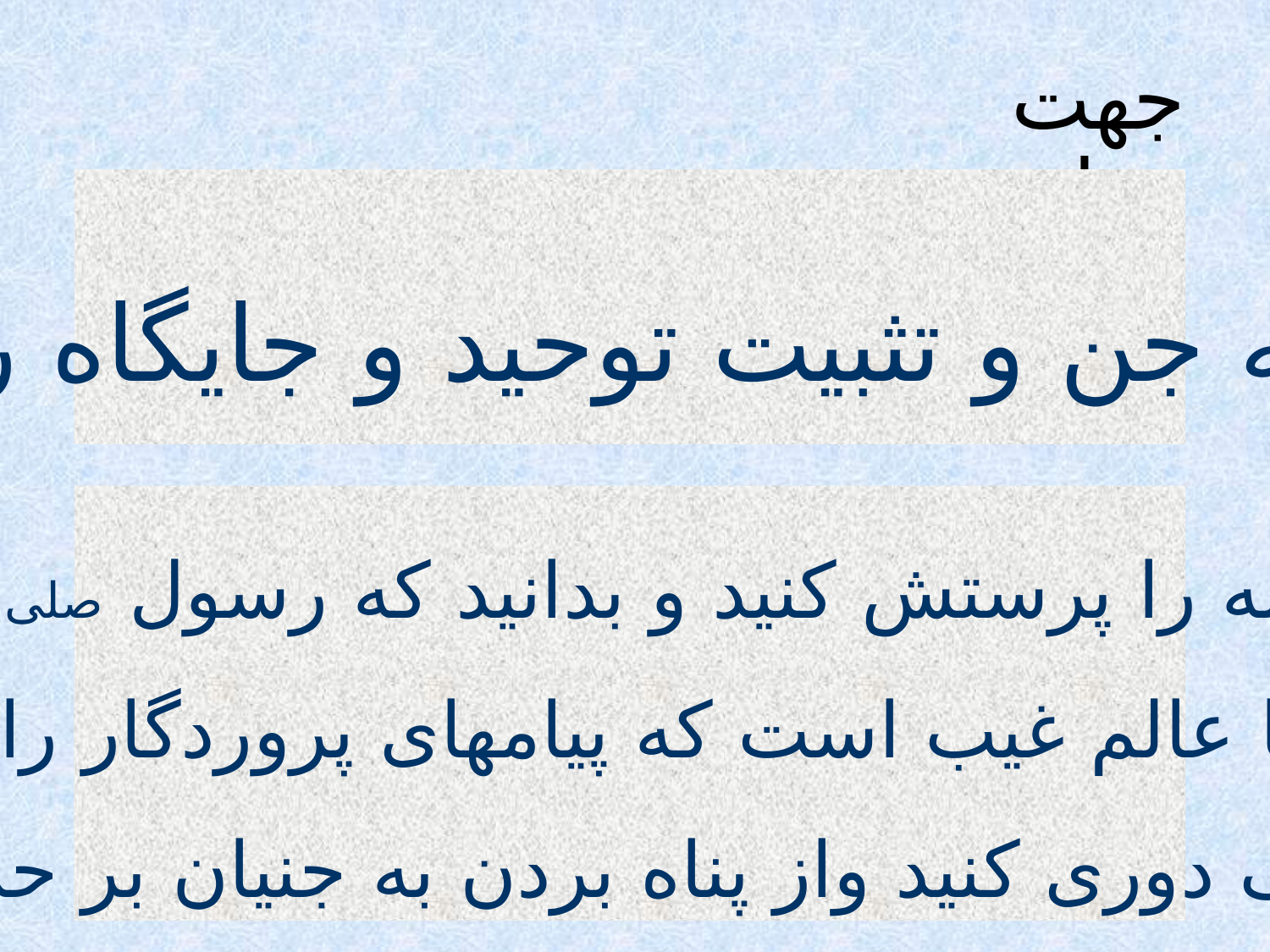

جهت  هدایتی   سوره
رد شرک و پناه بردن به جن و تثبیت توحید و جایگاه رسول صلی الله علیه و آله و سلم
تنها خدای یگانه را پرستش کنید و بدانید که رسول صلی الله علیه و آله و سلم
 تنها واسطه شما با عالم غیب است که پیامهای پروردگار را به شما ابلاغ می کند
از شرک دوری کنید واز پناه بردن به جنیان بر حذر باشید.